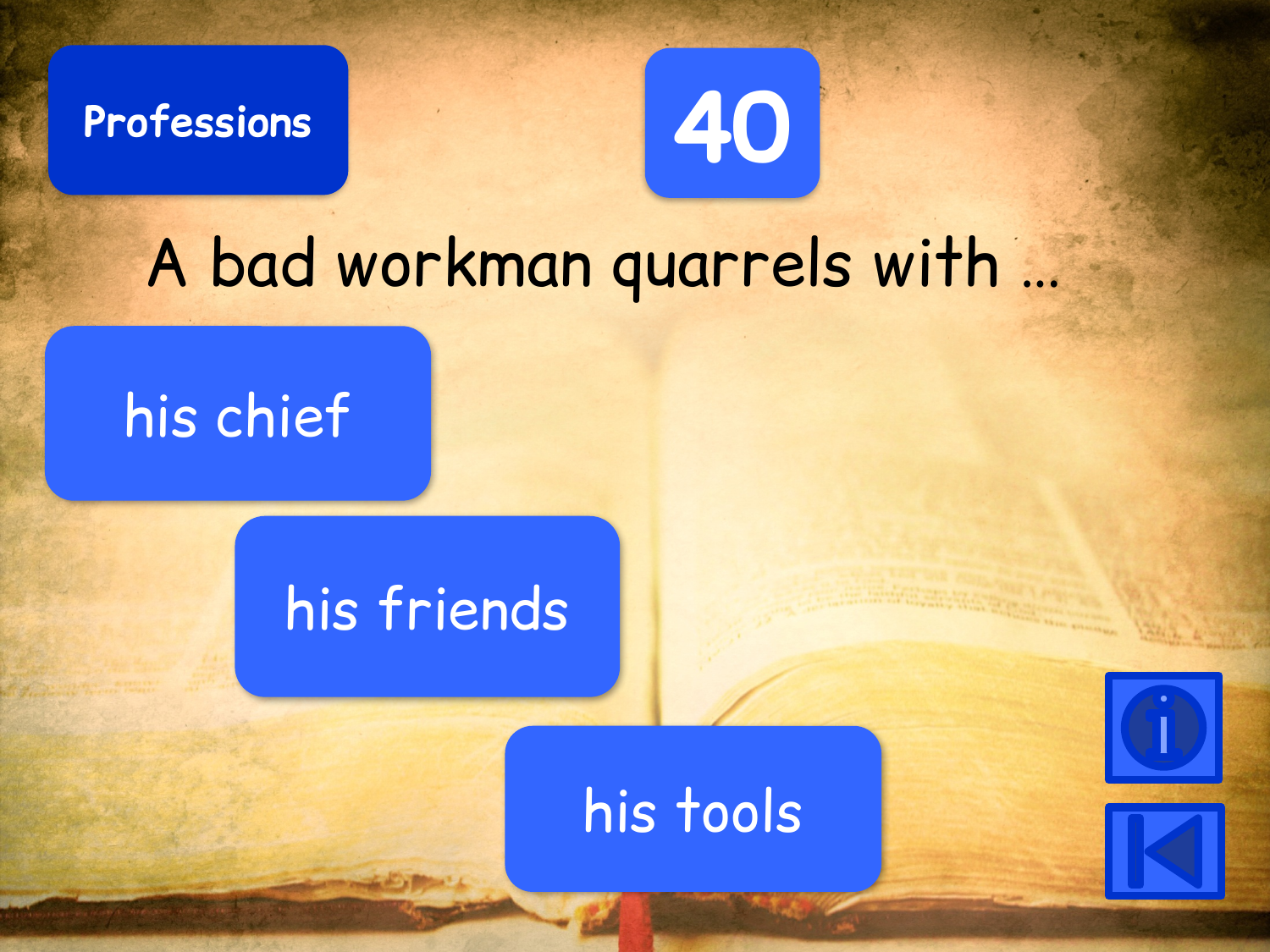

Professions
40
A bad workman quarrels with …
his chief
his friends

his tools